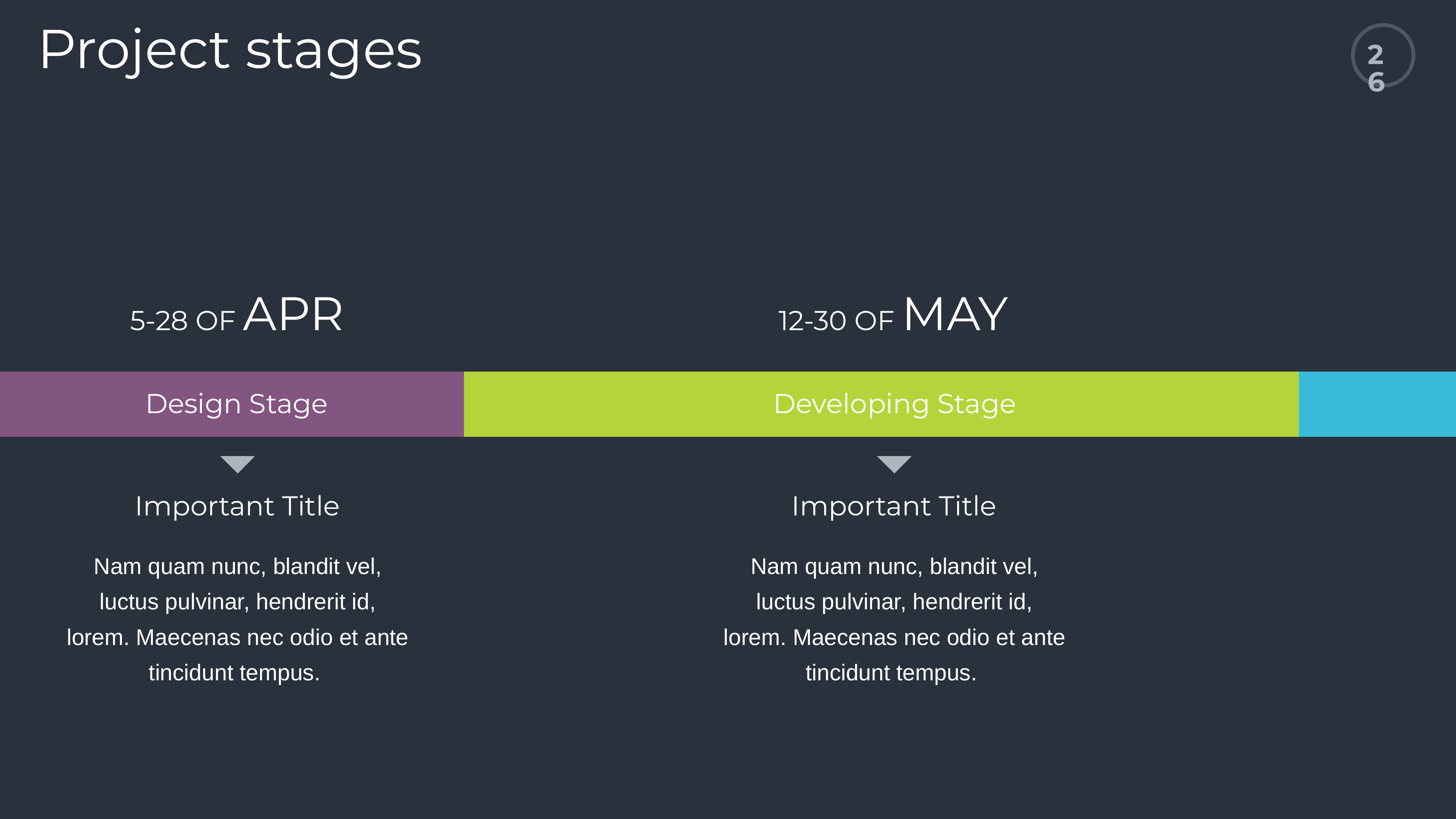

Project stages
26
5-28 of Apr
12-30 of may

Design Stage
Developing Stage

Important Title
Important Title
Nam quam nunc, blandit vel, luctus pulvinar, hendrerit id, lorem. Maecenas nec odio et ante tincidunt tempus.
Nam quam nunc, blandit vel, luctus pulvinar, hendrerit id, lorem. Maecenas nec odio et ante tincidunt tempus.